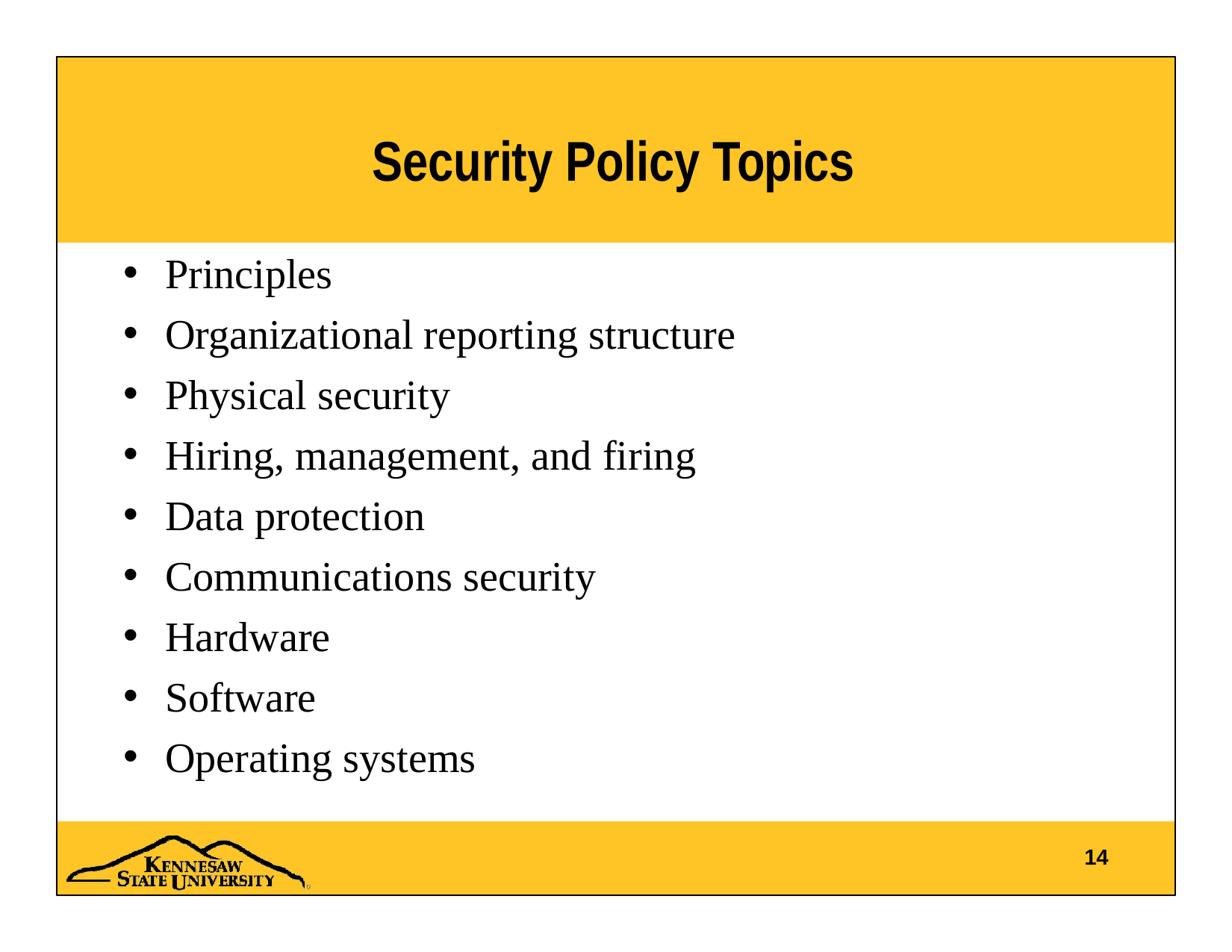

# Security Policy Topics
Principles
Organizational reporting structure
Physical security
Hiring, management, and firing
Data protection
Communications security
Hardware
Software
Operating systems

14